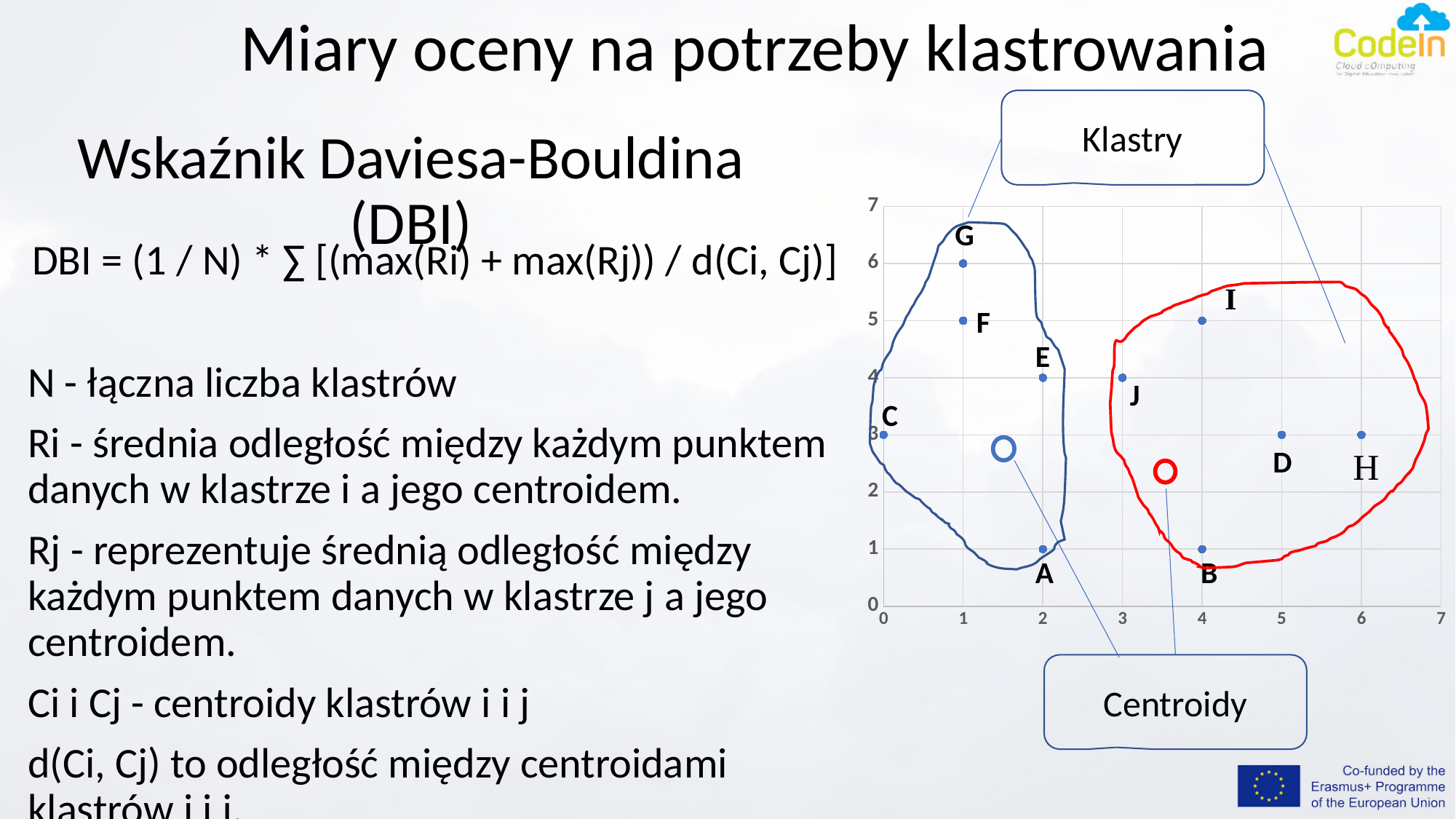

# Miary oceny na potrzeby klastrowania
Klastry
Wskaźnik Daviesa-Bouldina (DBI)

### Chart

| Category | Y |
|---|---|
G

DBI = (1 / N) * ∑ [(max(Ri) + max(Rj)) / d(Ci, Cj)]

N - łączna liczba klastrów
Ri - średnia odległość między każdym punktem danych w klastrze i a jego centroidem.
Rj - reprezentuje średnią odległość między każdym punktem danych w klastrze j a jego centroidem.
Ci i Cj - centroidy klastrów i i j
d(Ci, Cj) to odległość między centroidami klastrów i i j.

F
E
J
C

D

B
A
Centroidy